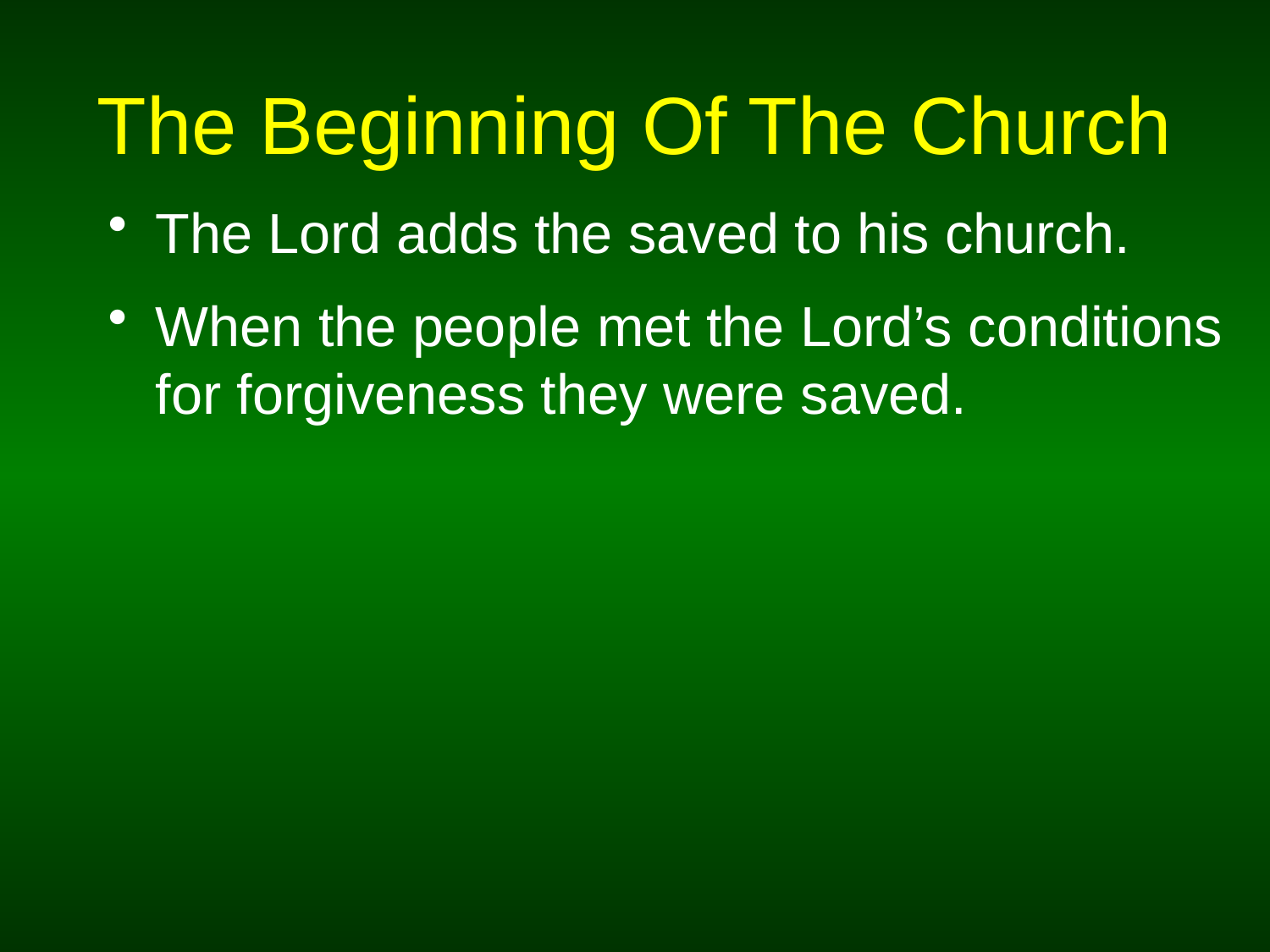

# The Beginning Of The Church
The Lord adds the saved to his church.
When the people met the Lord’s conditions for forgiveness they were saved.